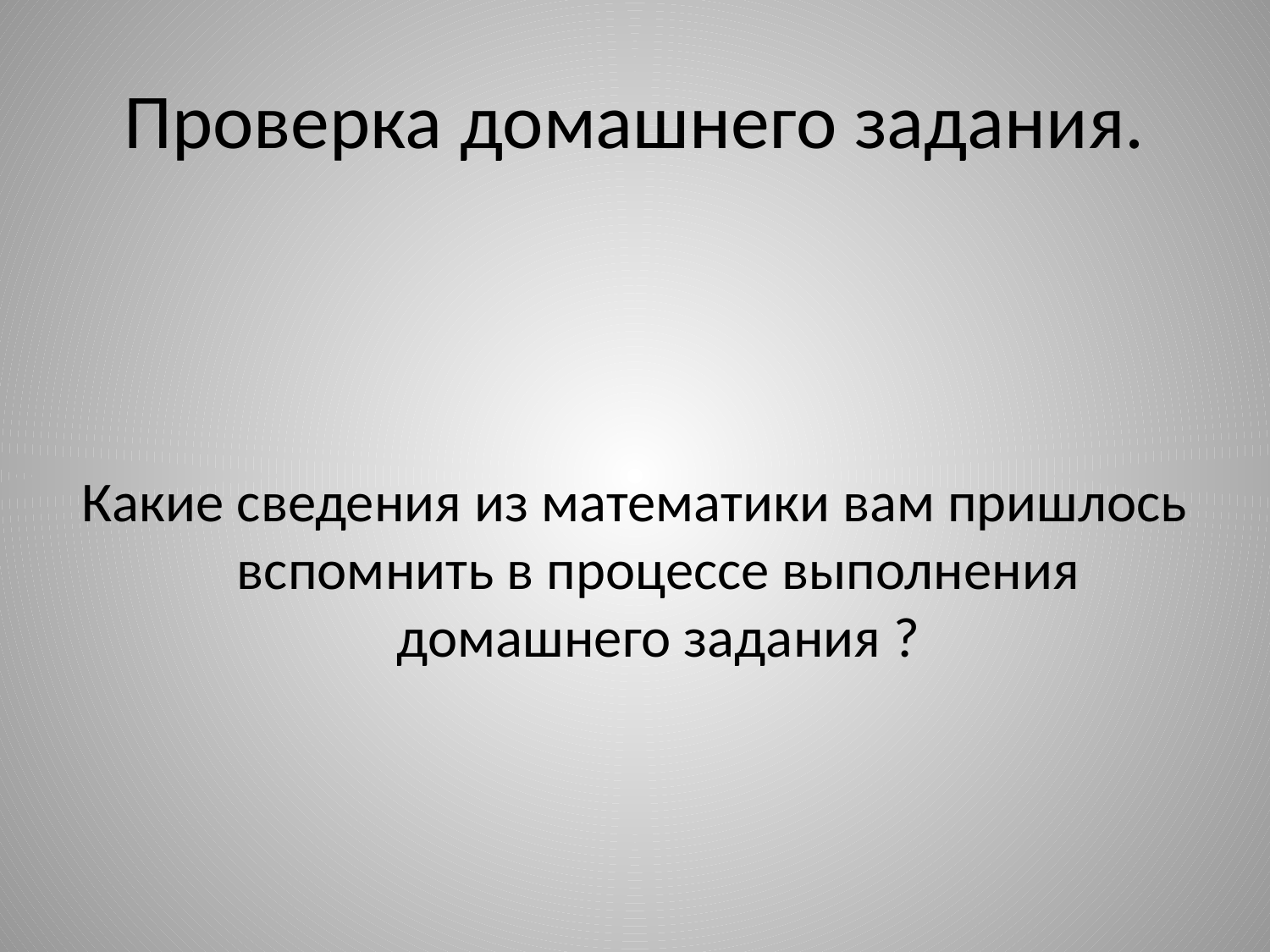

# Проверка домашнего задания.

Какие сведения из математики вам пришлось вспомнить в процессе выполнения домашнего задания ?